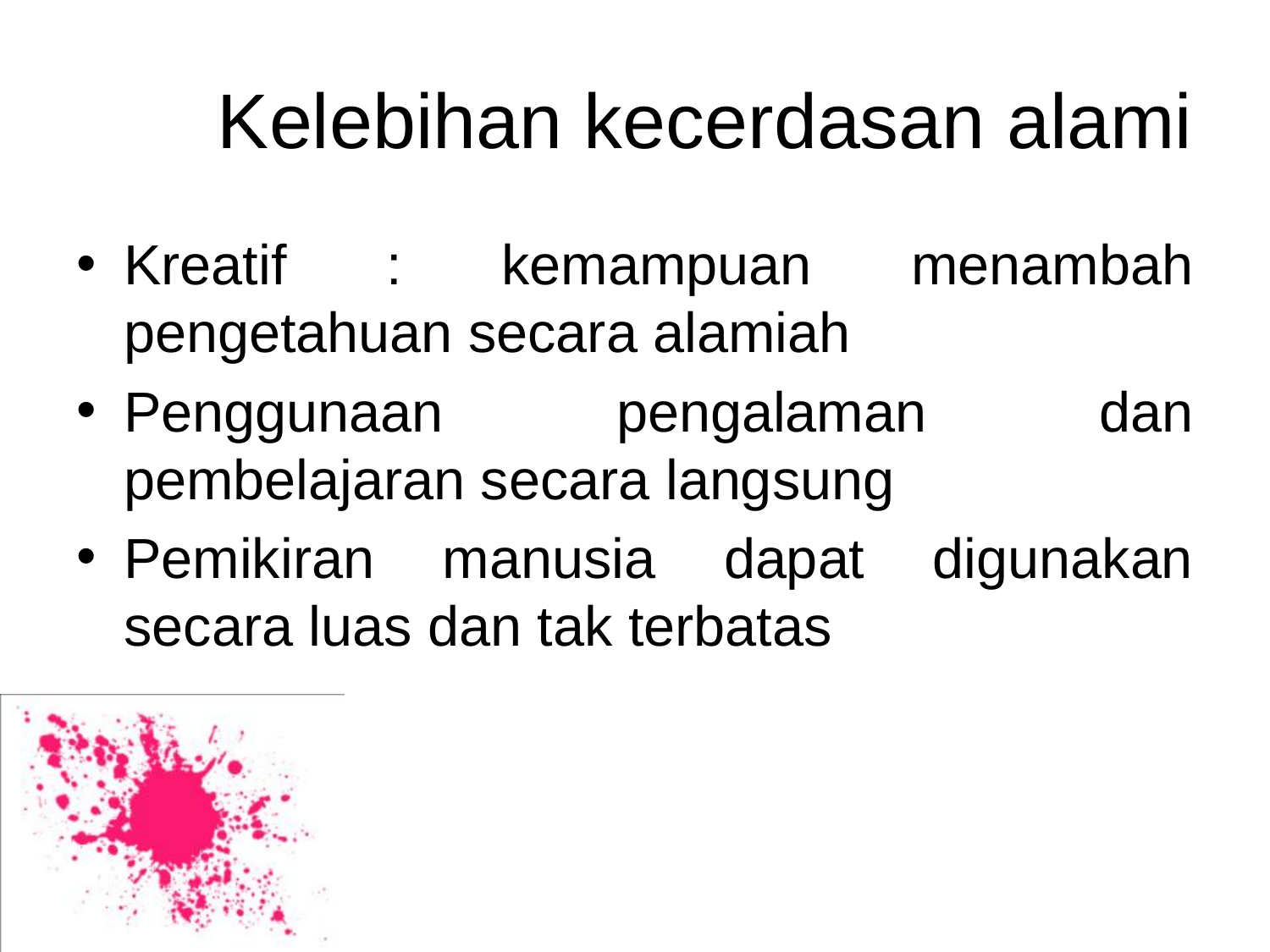

# Kelebihan kecerdasan alami
Kreatif : kemampuan menambah pengetahuan secara alamiah
Penggunaan pengalaman dan pembelajaran secara langsung
Pemikiran manusia dapat digunakan secara luas dan tak terbatas